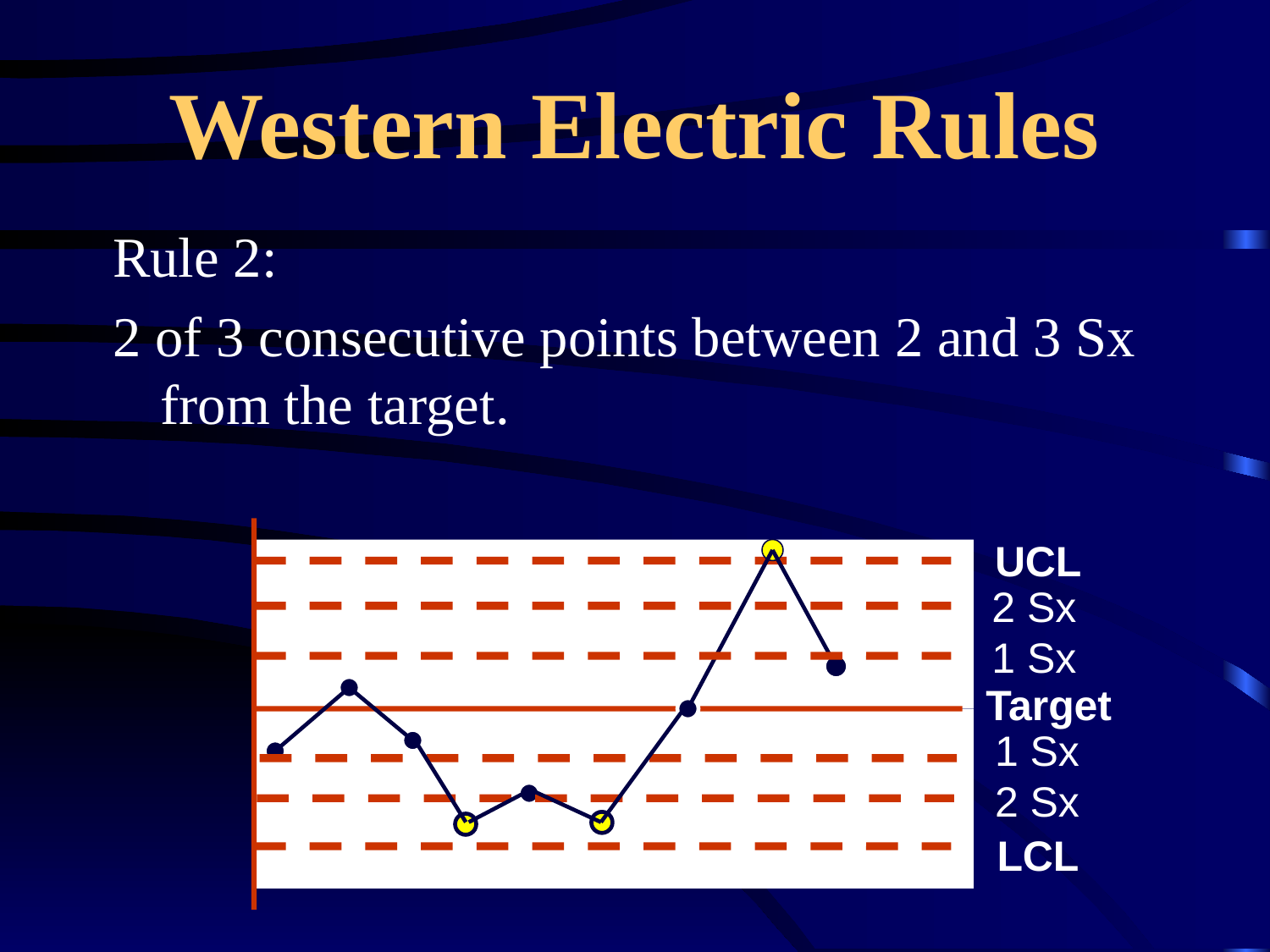

# Western Electric Rules
Rule 2:
2 of 3 consecutive points between 2 and 3 Sx from the target.

UCL

2 Sx
1 Sx

Target

1 Sx
2 Sx

LCL